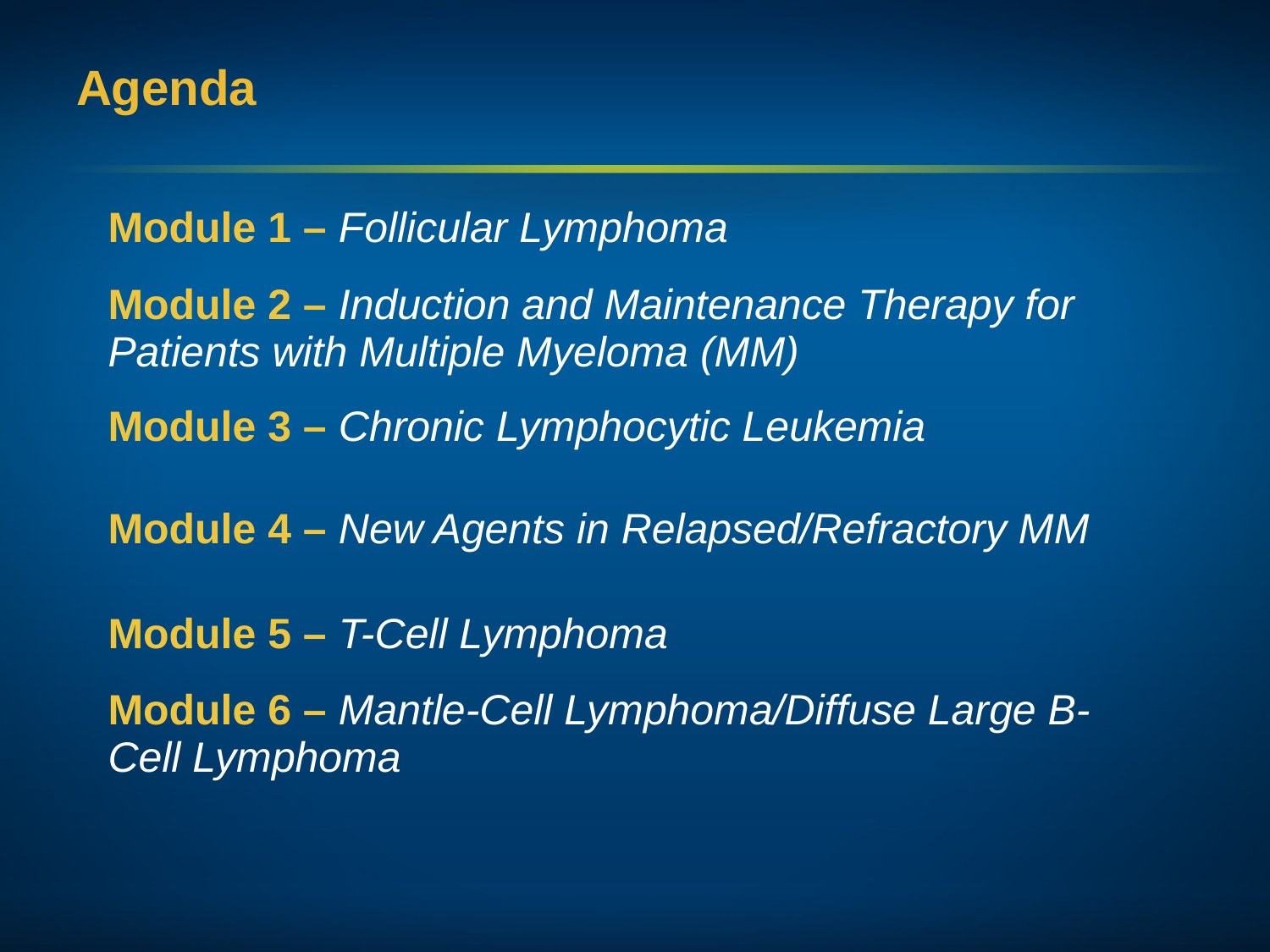

# Agenda
| Module 1 – Follicular Lymphoma |
| --- |
| Module 2 – Induction and Maintenance Therapy for Patients with Multiple Myeloma (MM) |
| Module 3 – Chronic Lymphocytic Leukemia |
| Module 4 – New Agents in Relapsed/Refractory MM |
| Module 5 – T-Cell Lymphoma |
| Module 6 – Mantle-Cell Lymphoma/Diffuse Large B-Cell Lymphoma |